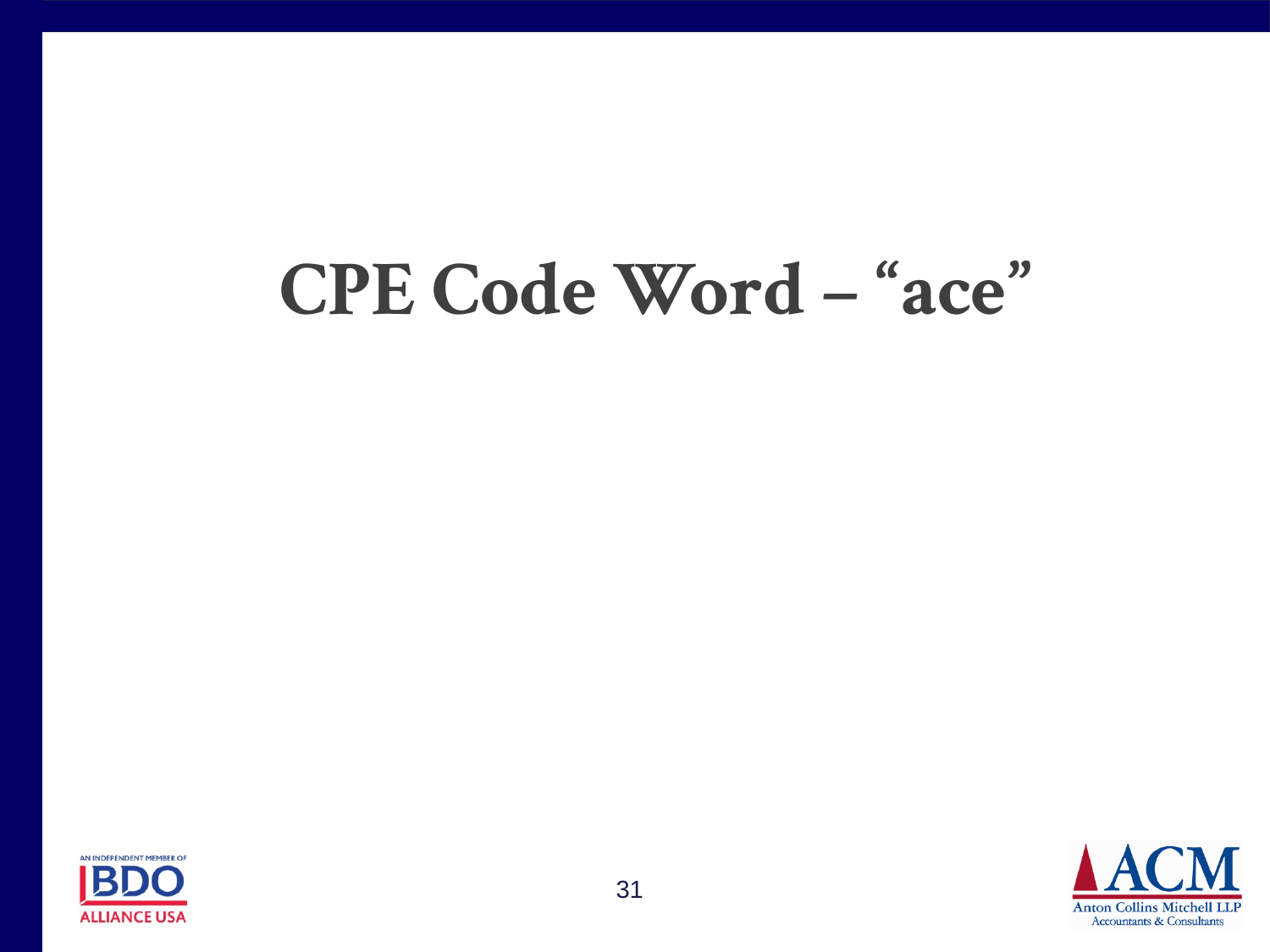

# CPE Code Word – “ace”

31